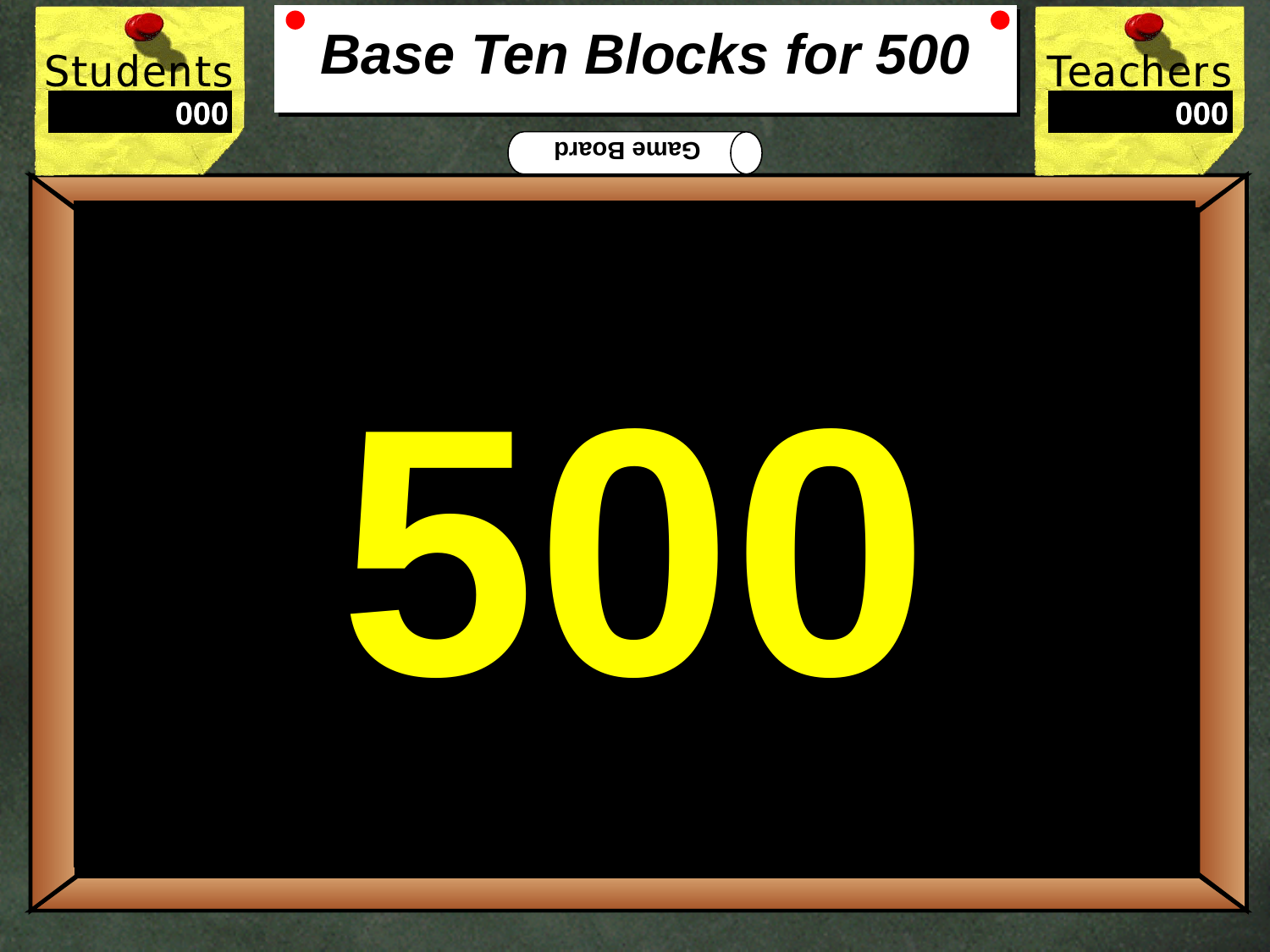

# Base Ten Blocks for 500
500
What is this number written in words?